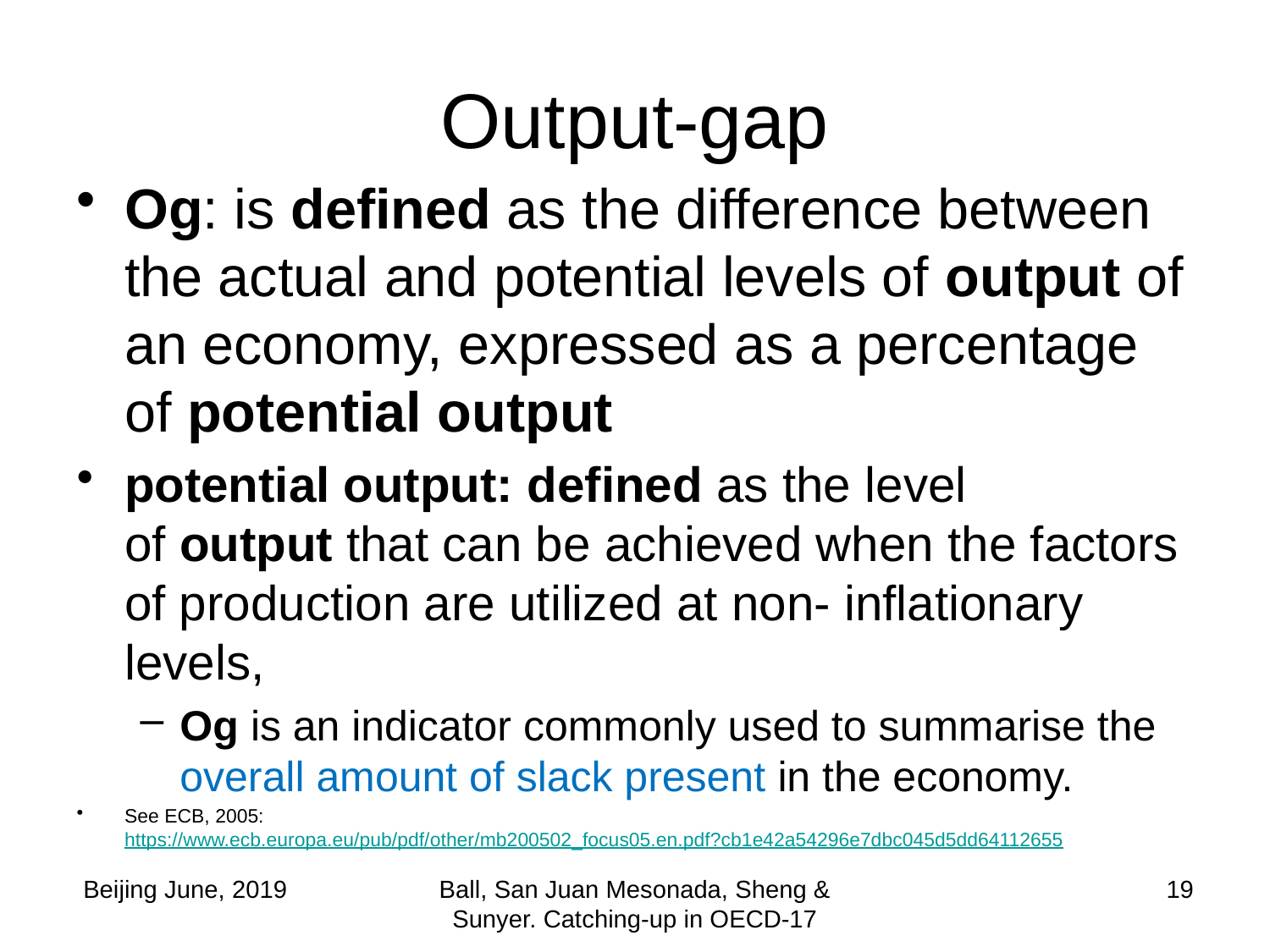

# Output-gap
Og: is defined as the difference between the actual and potential levels of output of an economy, expressed as a percentage of potential output
potential output: defined as the level of output that can be achieved when the factors of production are utilized at non- inflationary levels,
Og is an indicator commonly used to summarise the overall amount of slack present in the economy.
See ECB, 2005: https://www.ecb.europa.eu/pub/pdf/other/mb200502_focus05.en.pdf?cb1e42a54296e7dbc045d5dd64112655
 Beijing June, 2019
Ball, San Juan Mesonada, Sheng & Sunyer. Catching-up in OECD-17
19